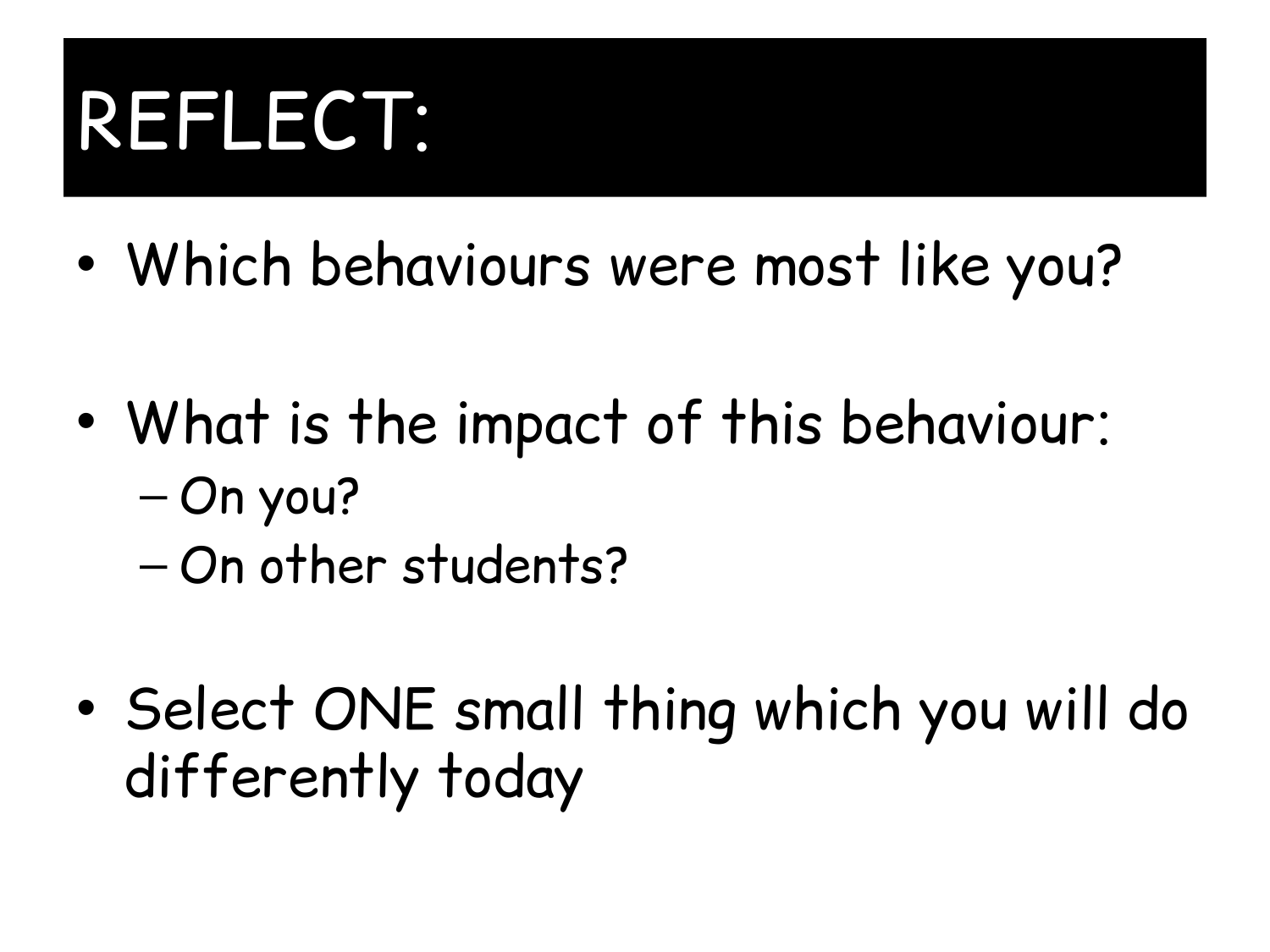

# REFLECT:
Which behaviours were most like you?

What is the impact of this behaviour:
On you?
On other students?

Select ONE small thing which you will do differently today